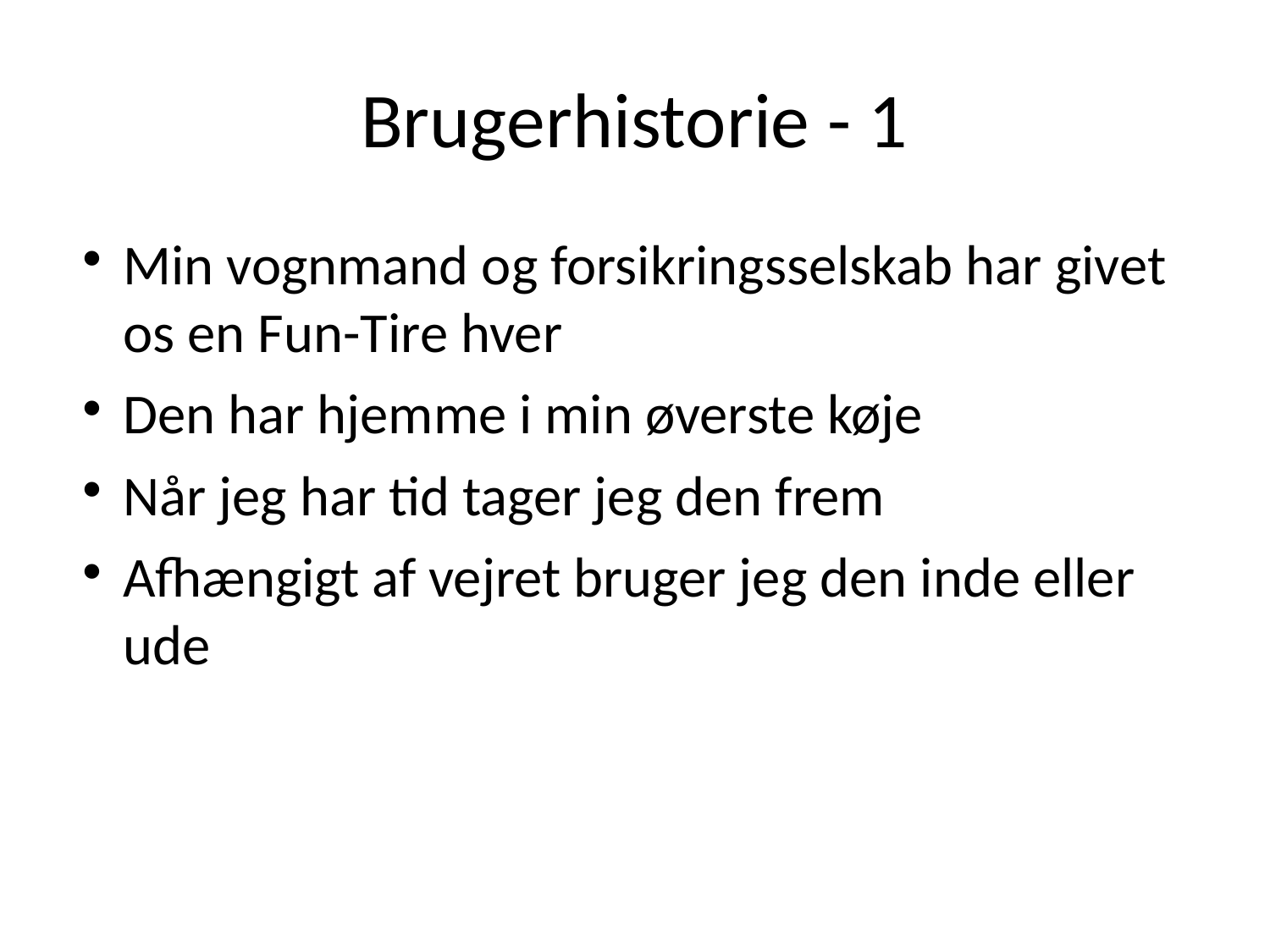

# Brugerhistorie - 1
Min vognmand og forsikringsselskab har givet os en Fun-Tire hver
Den har hjemme i min øverste køje
Når jeg har tid tager jeg den frem
Afhængigt af vejret bruger jeg den inde eller ude